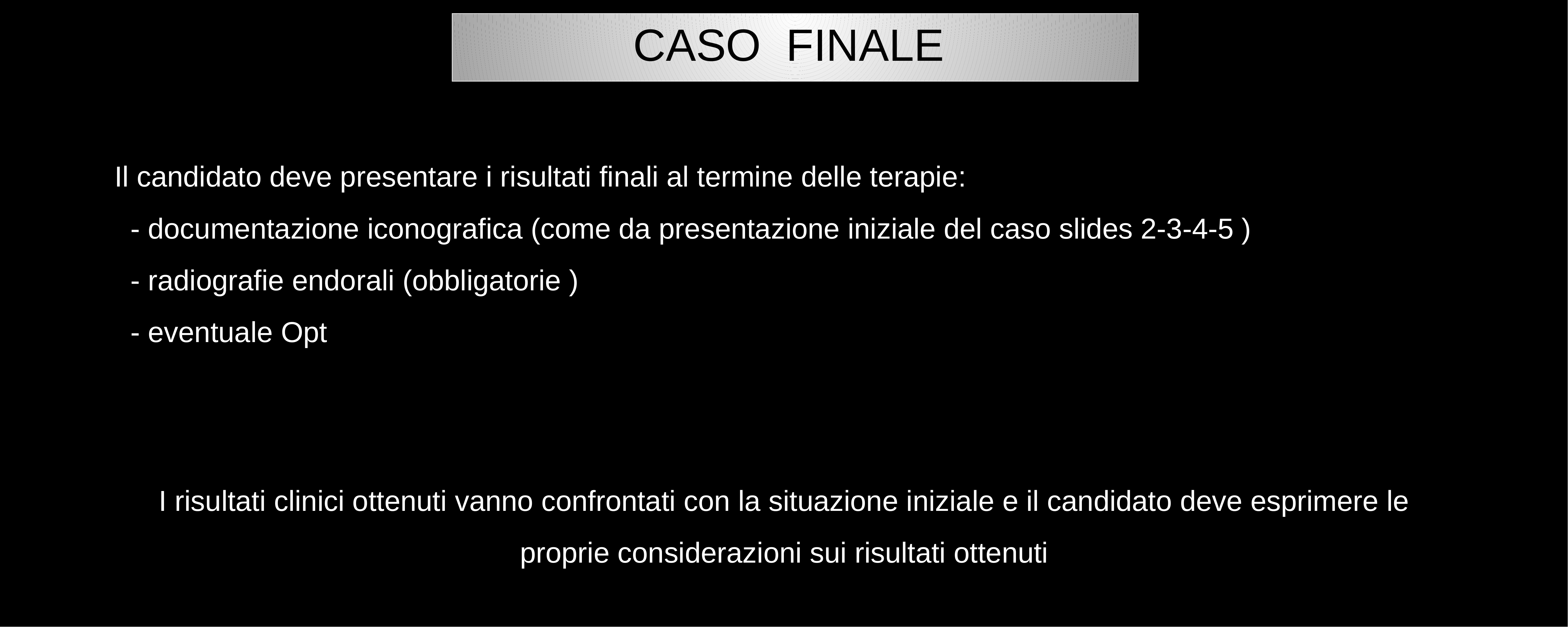

CASO  FINALE

Il candidato deve presentare i risultati finali al termine delle terapie:
  - documentazione iconografica (come da presentazione iniziale del caso slides 2-3-4-5 )
  - radiografie endorali (obbligatorie )
  - eventuale Opt
I risultati clinici ottenuti vanno confrontati con la situazione iniziale e il candidato deve esprimere le proprie considerazioni sui risultati ottenuti